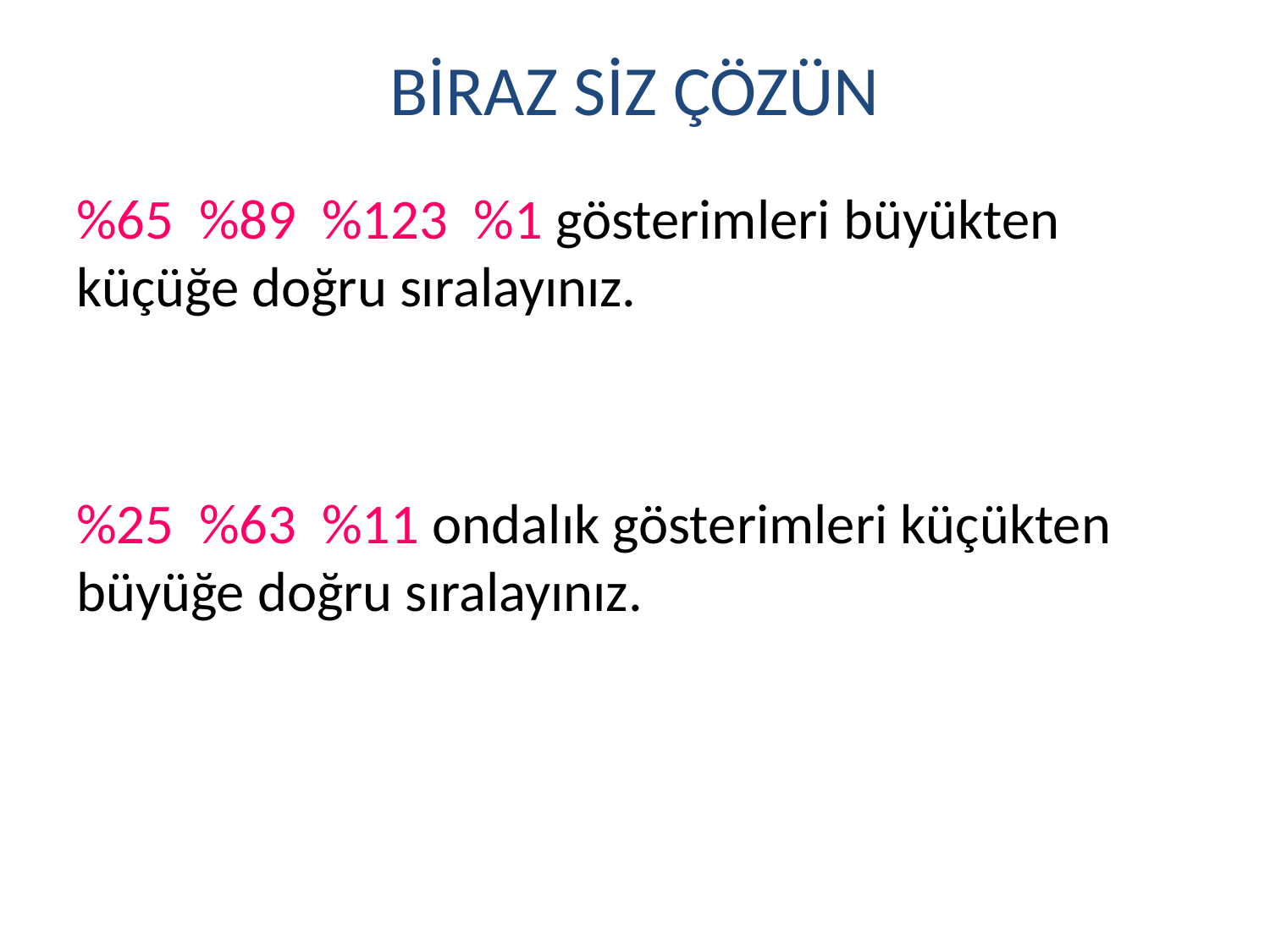

# BİRAZ SİZ ÇÖZÜN
%65  %89  %123  %1 gösterimleri büyükten küçüğe doğru sıralayınız.

%25  %63  %11 ondalık gösterimleri küçükten büyüğe doğru sıralayınız.